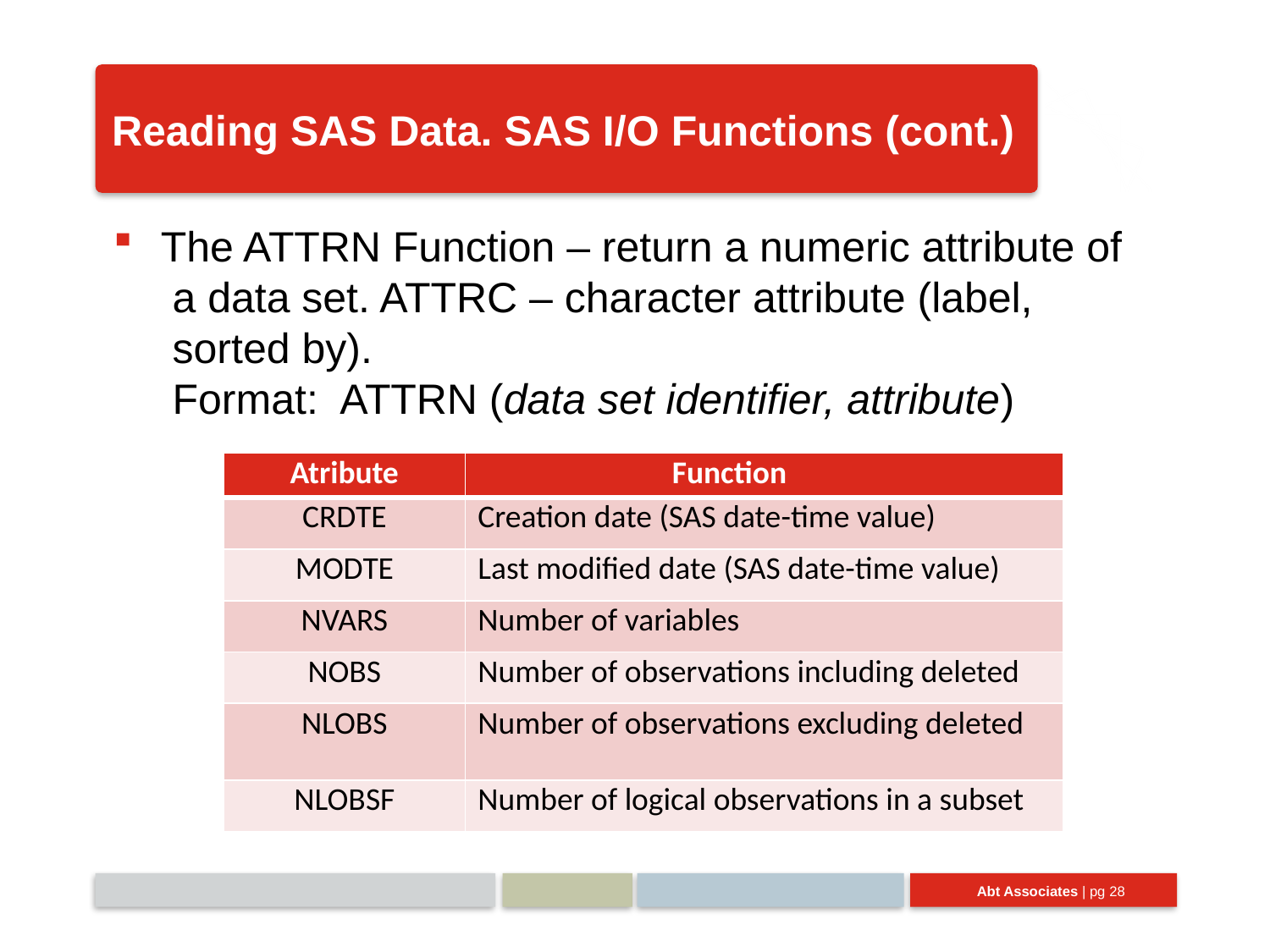

# Reading SAS Data. SAS I/O Functions (cont.)
The ATTRN Function – return a numeric attribute of
     a data set. ATTRC – character attribute (label,
     sorted by).
     Format:  ATTRN (data set identifier, attribute)
| Atribute | Function |
| --- | --- |
| CRDTE | Creation date (SAS date-time value) |
| MODTE | Last modified date (SAS date-time value) |
| NVARS | Number of variables |
| NOBS | Number of observations including deleted |
| NLOBS | Number of observations excluding deleted |
| NLOBSF | Number of logical observations in a subset |